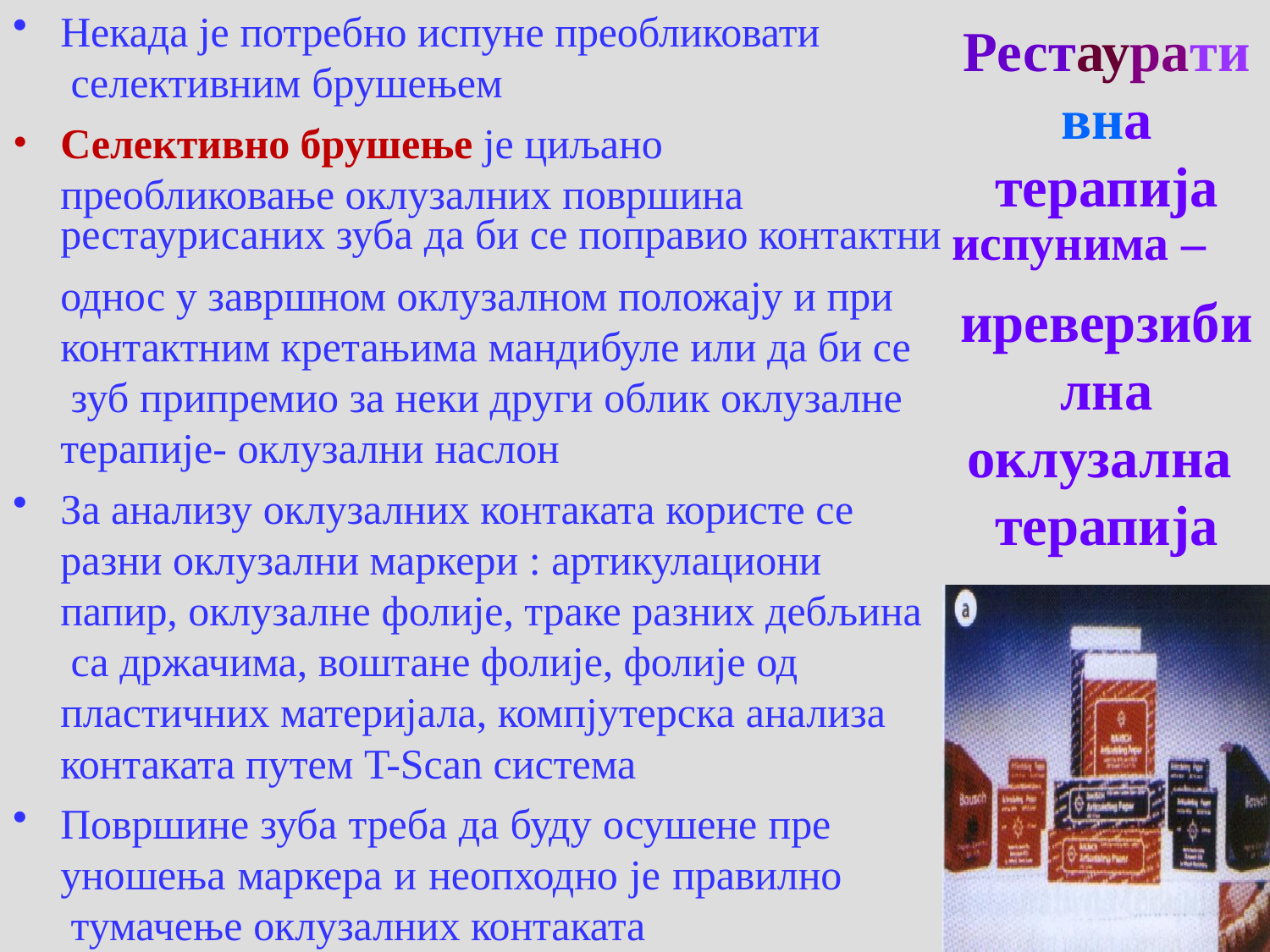

Некада је потребно испуне преобликовати  селективним брушењем
Селективно брушење је циљано  преобликовање оклузалних површина
# Рестаурати  вна  терапија
рестаурисаних зуба да би се поправио контактни испунима –
однос у завршном оклузалном положају и при
иреверзиби  лна  оклузална  терапија
контактним кретањима мандибуле или да би се  зуб припремио за неки други облик оклузалне  терапије- оклузални наслон
За анализу оклузалних контаката користе се  разни оклузални маркери : артикулациони  папир, оклузалне фолије, траке разних дебљина  са држачима, воштане фолије, фолије од  пластичних материјала, компјутерска анализа
контаката путем T-Scan система
Површине зуба треба да буду осушене пре  уношења маркера и неопходно је правилно  тумачење оклузалних контаката